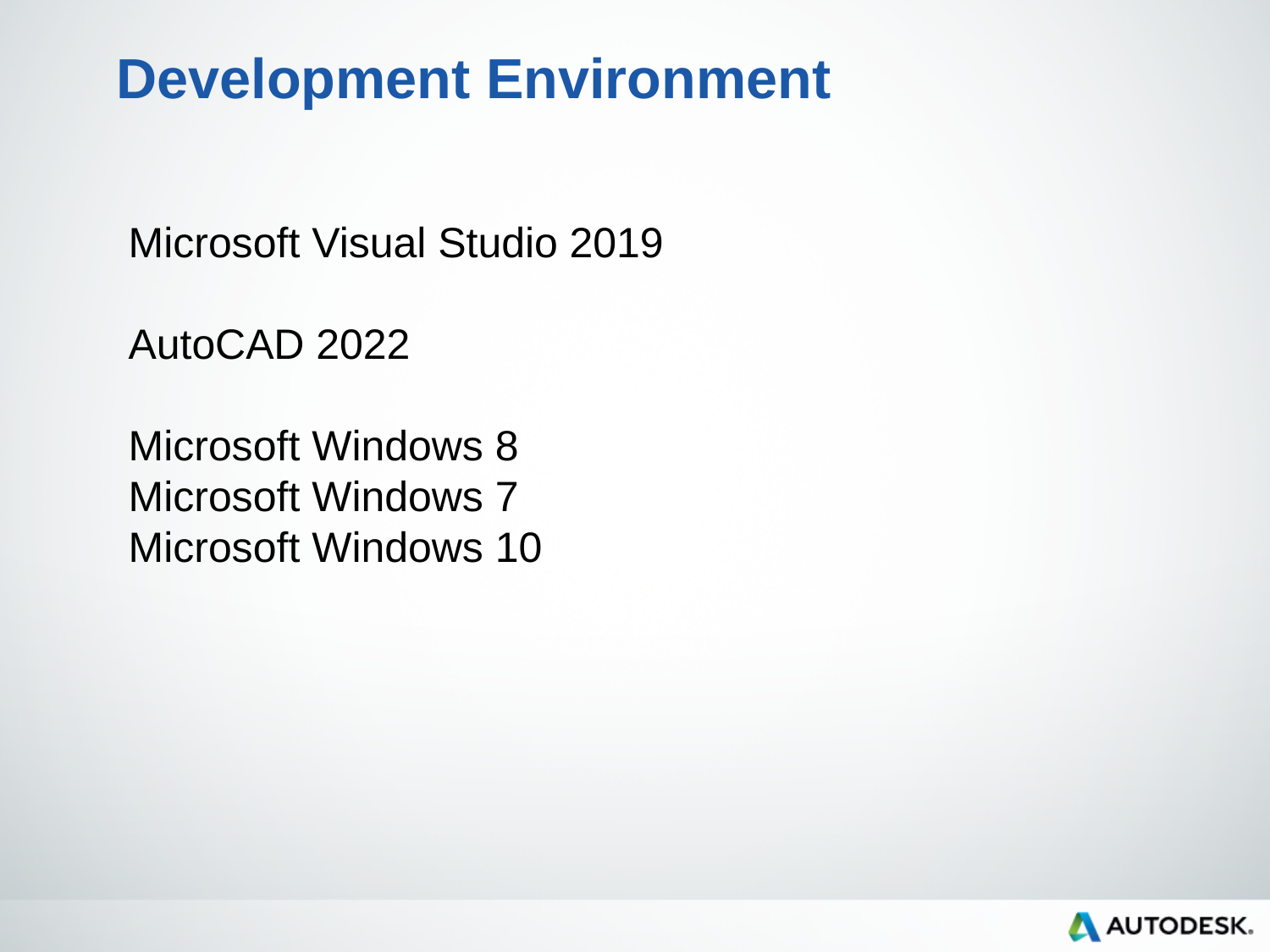

Development Environment
 Microsoft Visual Studio 2019

 AutoCAD 2022

 Microsoft Windows 8
 Microsoft Windows 7
 Microsoft Windows 10